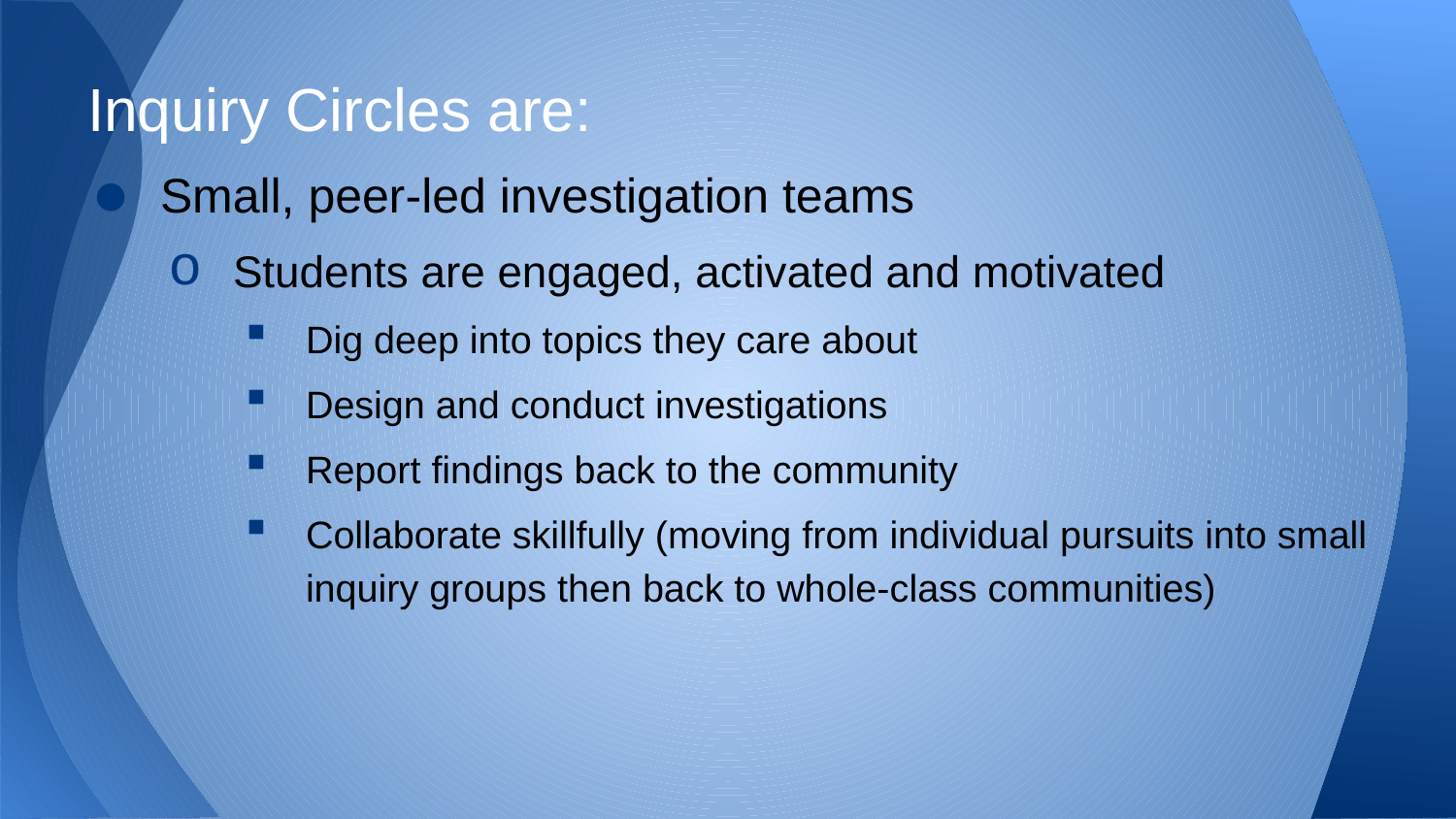

Inquiry Circles are:
Small, peer-led investigation teams
Students are engaged, activated and motivated
Dig deep into topics they care about
Design and conduct investigations
Report findings back to the community
Collaborate skillfully (moving from individual pursuits into small inquiry groups then back to whole-class communities)